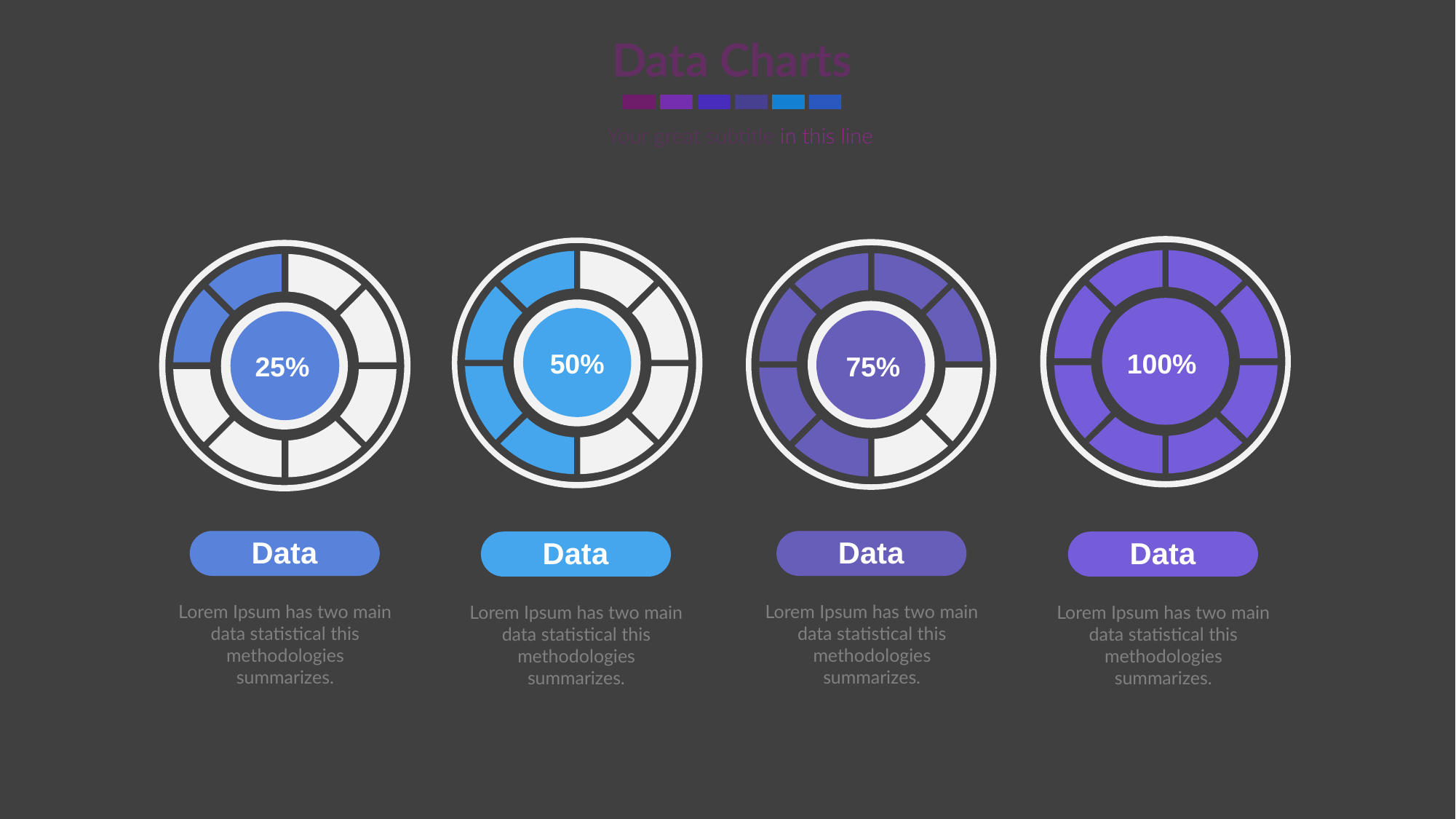

Data Charts
Your great subtitle in this line

50%
100%
25%
75%

Data

Data

Data

Data
Lorem Ipsum has two main data statistical this methodologies summarizes.
Lorem Ipsum has two main data statistical this methodologies summarizes.
Lorem Ipsum has two main data statistical this methodologies summarizes.
Lorem Ipsum has two main data statistical this methodologies summarizes.